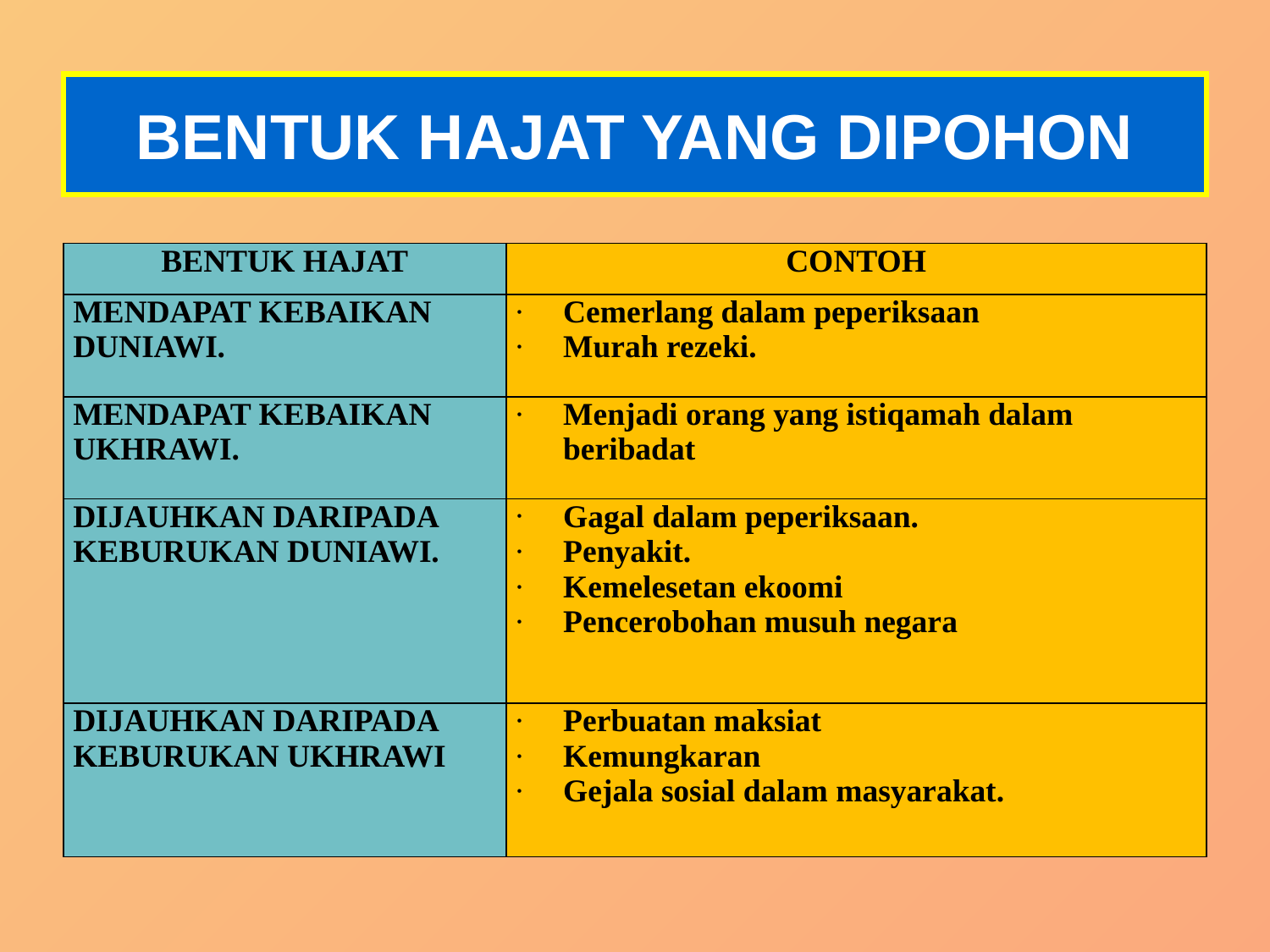

BENTUK HAJAT YANG DIPOHON
| BENTUK HAJAT | CONTOH |
| --- | --- |
| MENDAPAT KEBAIKAN DUNIAWI. | Cemerlang dalam peperiksaan Murah rezeki. |
| MENDAPAT KEBAIKAN UKHRAWI. | Menjadi orang yang istiqamah dalam beribadat |
| DIJAUHKAN DARIPADA KEBURUKAN DUNIAWI. | Gagal dalam peperiksaan. Penyakit. Kemelesetan ekoomi Pencerobohan musuh negara |
| DIJAUHKAN DARIPADA KEBURUKAN UKHRAWI | Perbuatan maksiat Kemungkaran Gejala sosial dalam masyarakat. |